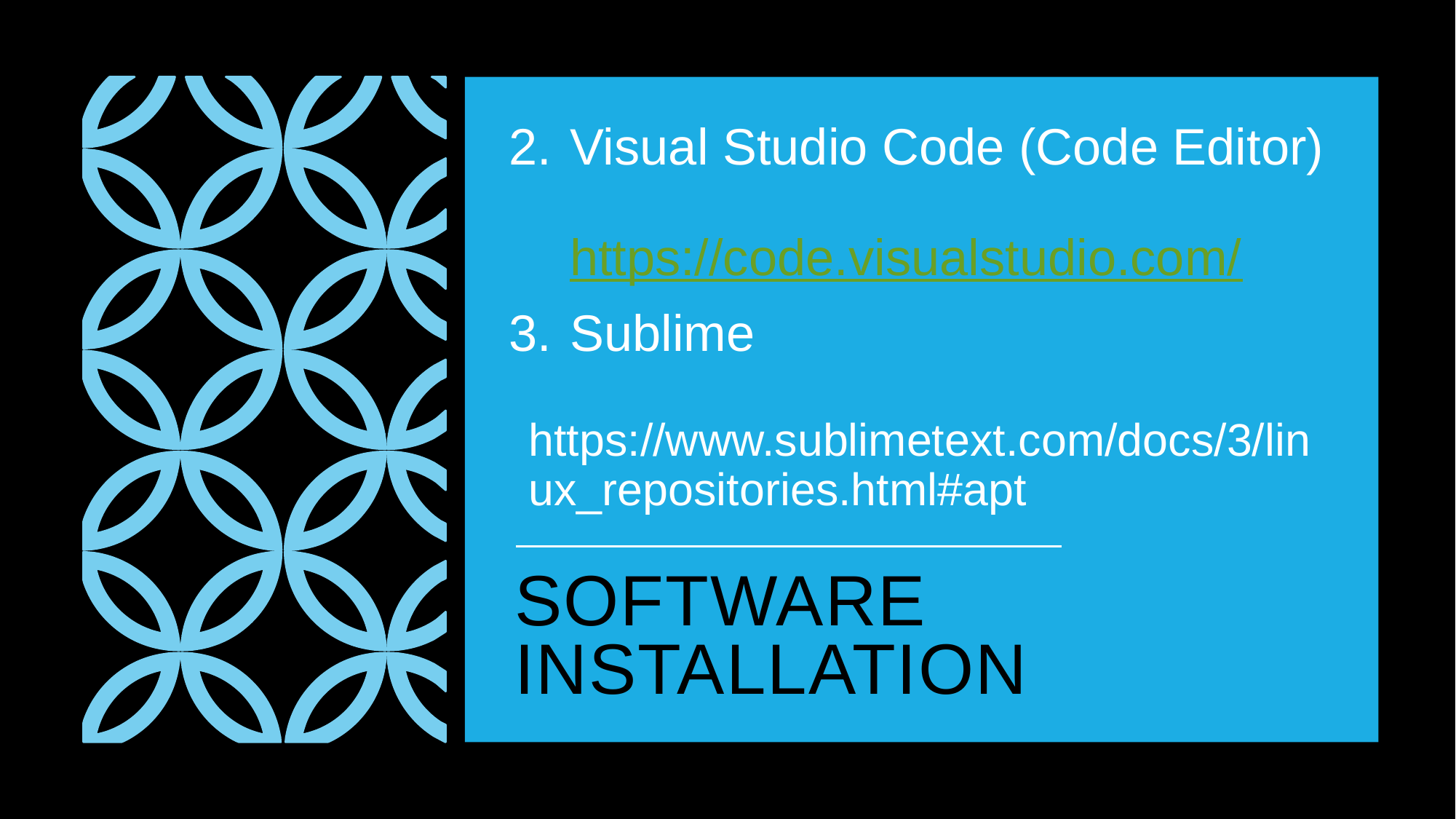

Visual Studio Code (Code Editor)
https://code.visualstudio.com/
Sublime
   https://www.sublimetext.com/docs/3/linux_repositories.html#apt

# SOFTWARE installation